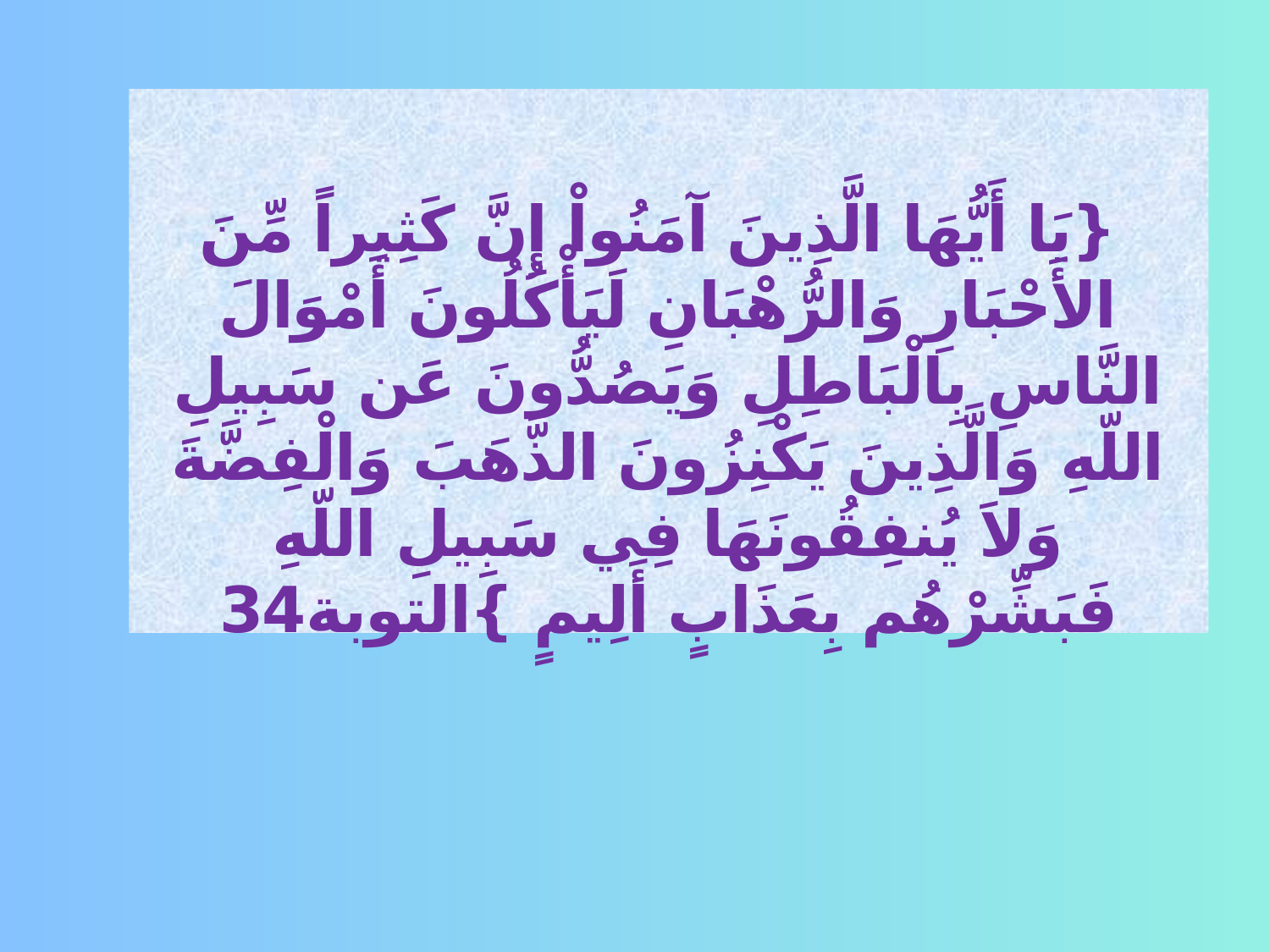

# {يَا أَيُّهَا الَّذِينَ آمَنُواْ إِنَّ كَثِيراً مِّنَ الأَحْبَارِ وَالرُّهْبَانِ لَيَأْكُلُونَ أَمْوَالَ النَّاسِ بِالْبَاطِلِ وَيَصُدُّونَ عَن سَبِيلِ اللّهِ وَالَّذِينَ يَكْنِزُونَ الذَّهَبَ وَالْفِضَّةَ وَلاَ يُنفِقُونَهَا فِي سَبِيلِ اللّهِ فَبَشِّرْهُم بِعَذَابٍ أَلِيمٍ }التوبة34